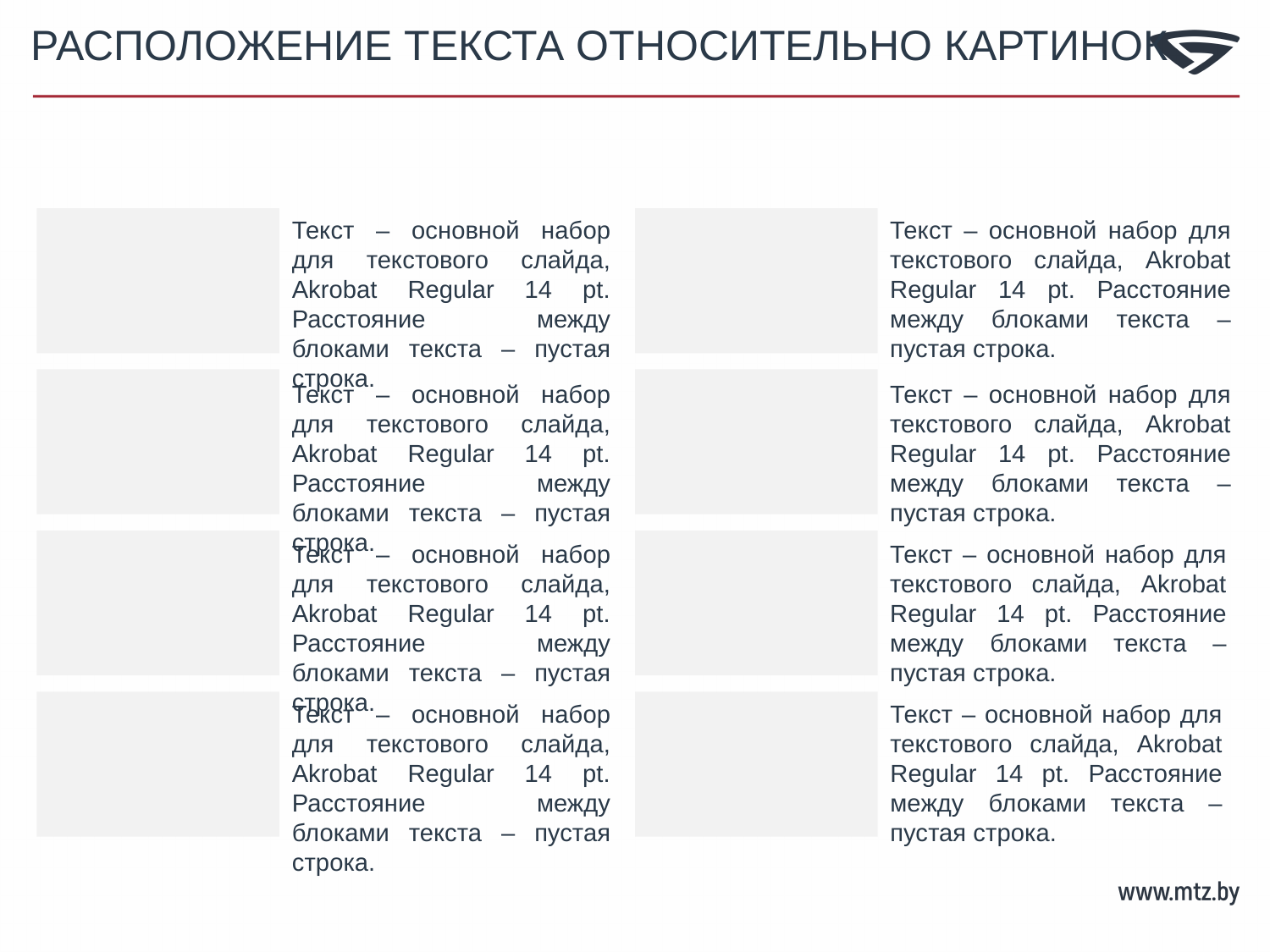

РАСПОЛОЖЕНИЕ ТЕКСТА ОТНОСИТЕЛЬНО КАРТИНОК

Текст – основной набор для текстового слайда, Akrobat Regular 14 pt. Расстояние между блоками текста – пустая строка.

Текст – основной набор для текстового слайда, Akrobat Regular 14 pt. Расстояние между блоками текста – пустая строка.

Текст – основной набор для текстового слайда, Akrobat Regular 14 pt. Расстояние между блоками текста – пустая строка.
Текст – основной набор для текстового слайда, Akrobat Regular 14 pt. Расстояние между блоками текста – пустая строка.

Текст – основной набор для текстового слайда, Akrobat Regular 14 pt. Расстояние между блоками текста – пустая строка.
Текст – основной набор для текстового слайда, Akrobat Regular 14 pt. Расстояние между блоками текста – пустая строка.

Текст – основной набор для текстового слайда, Akrobat Regular 14 pt. Расстояние между блоками текста – пустая строка.
Текст – основной набор для текстового слайда, Akrobat Regular 14 pt. Расстояние между блоками текста – пустая строка.